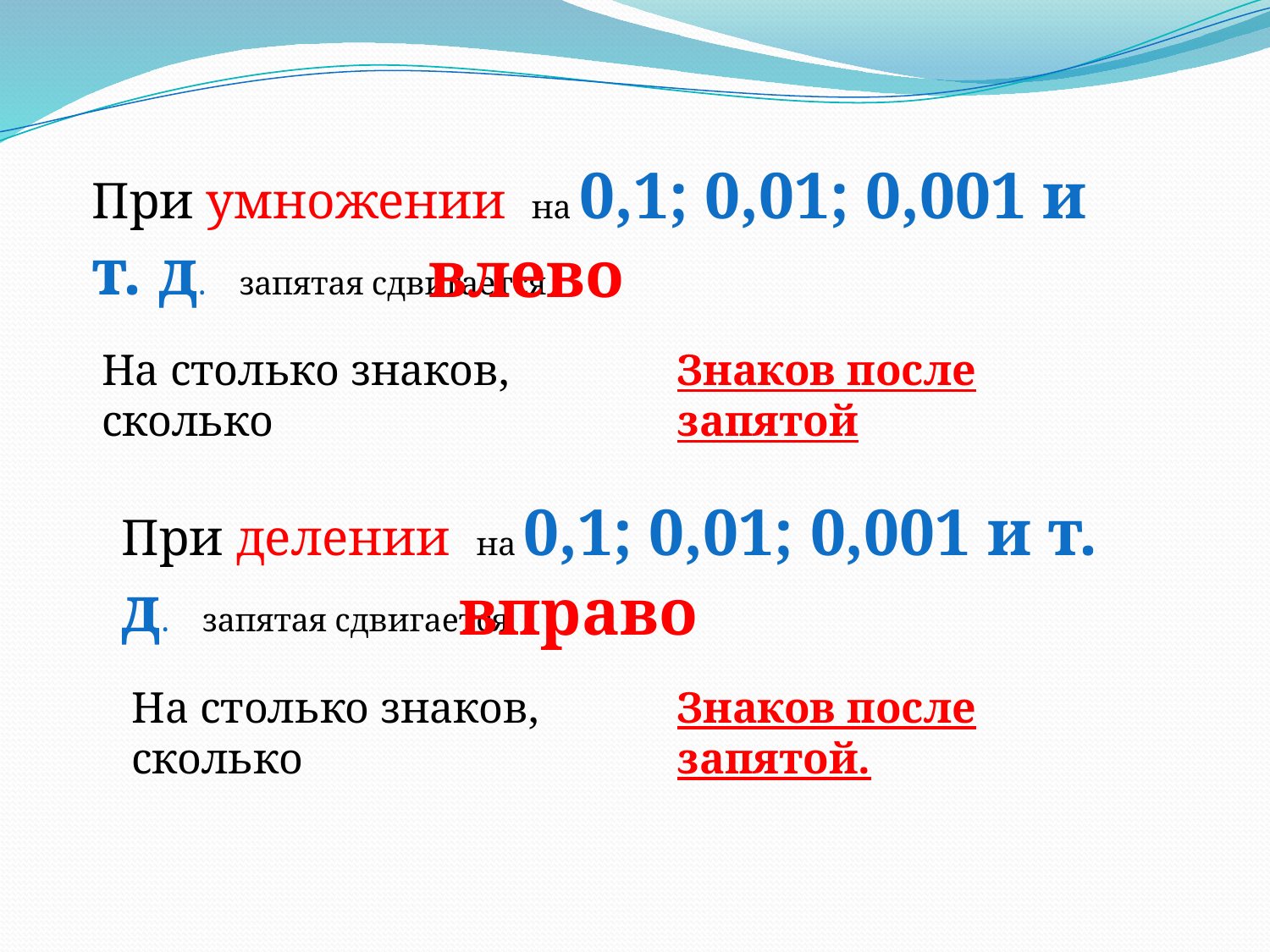

При умножении  на 0,1; 0,01; 0,001 и т. д.    запятая сдвигается
влево
На столько знаков, сколько
Знаков после запятой
При делении  на 0,1; 0,01; 0,001 и т. д.    запятая сдвигается
вправо
На столько знаков, сколько
Знаков после запятой.